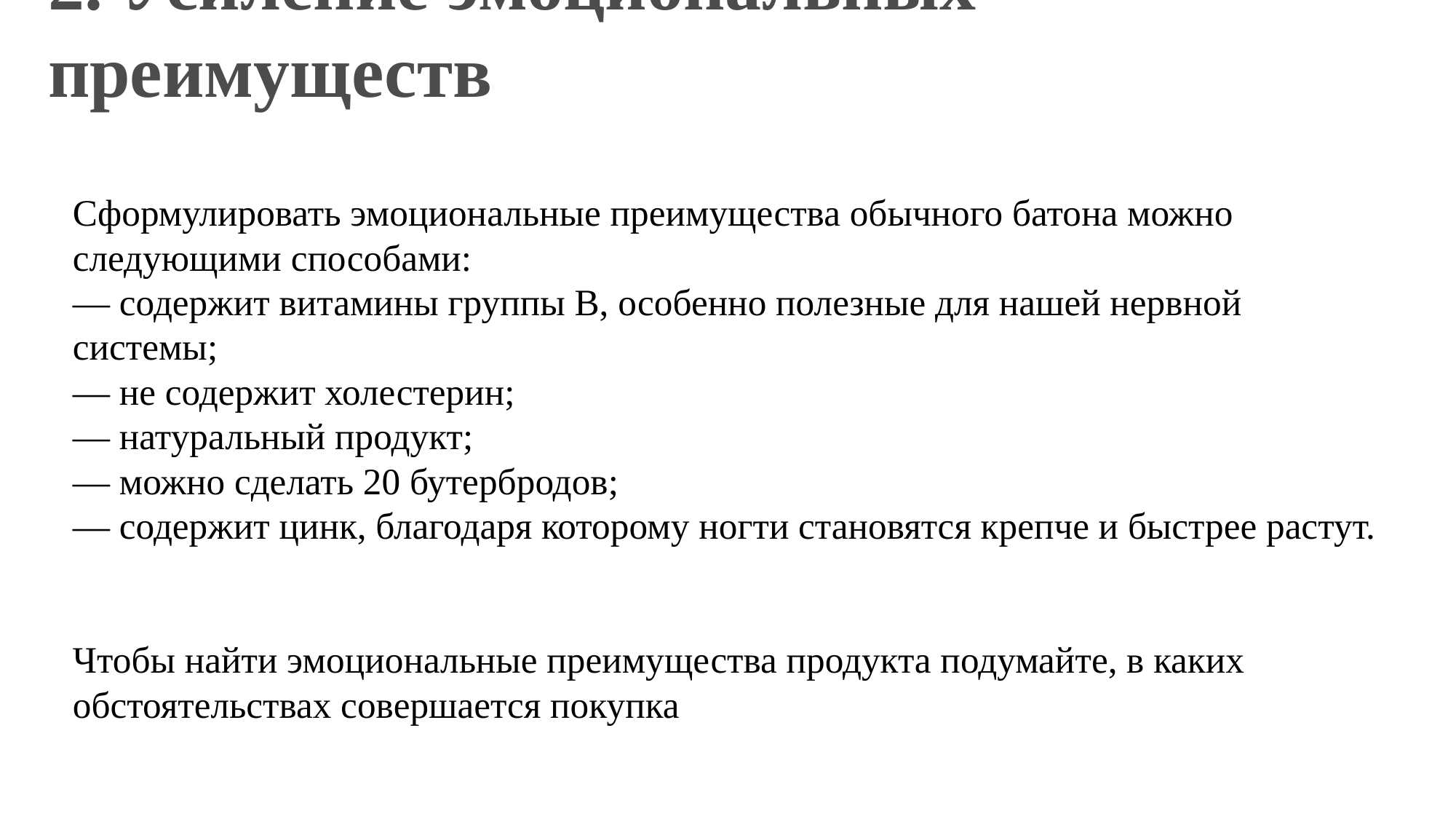

# 2. Усиление эмоциональных преимуществ

Сформулировать эмоциональные преимущества обычного батона можно следующими способами:
— содержит витамины группы B, особенно полезные для нашей нервной системы;
— не содержит холестерин;
— натуральный продукт;
— можно сделать 20 бутербродов;
— содержит цинк, благодаря которому ногти становятся крепче и быстрее растут.

Чтобы найти эмоциональные преимущества продукта подумайте, в каких обстоятельствах совершается покупка